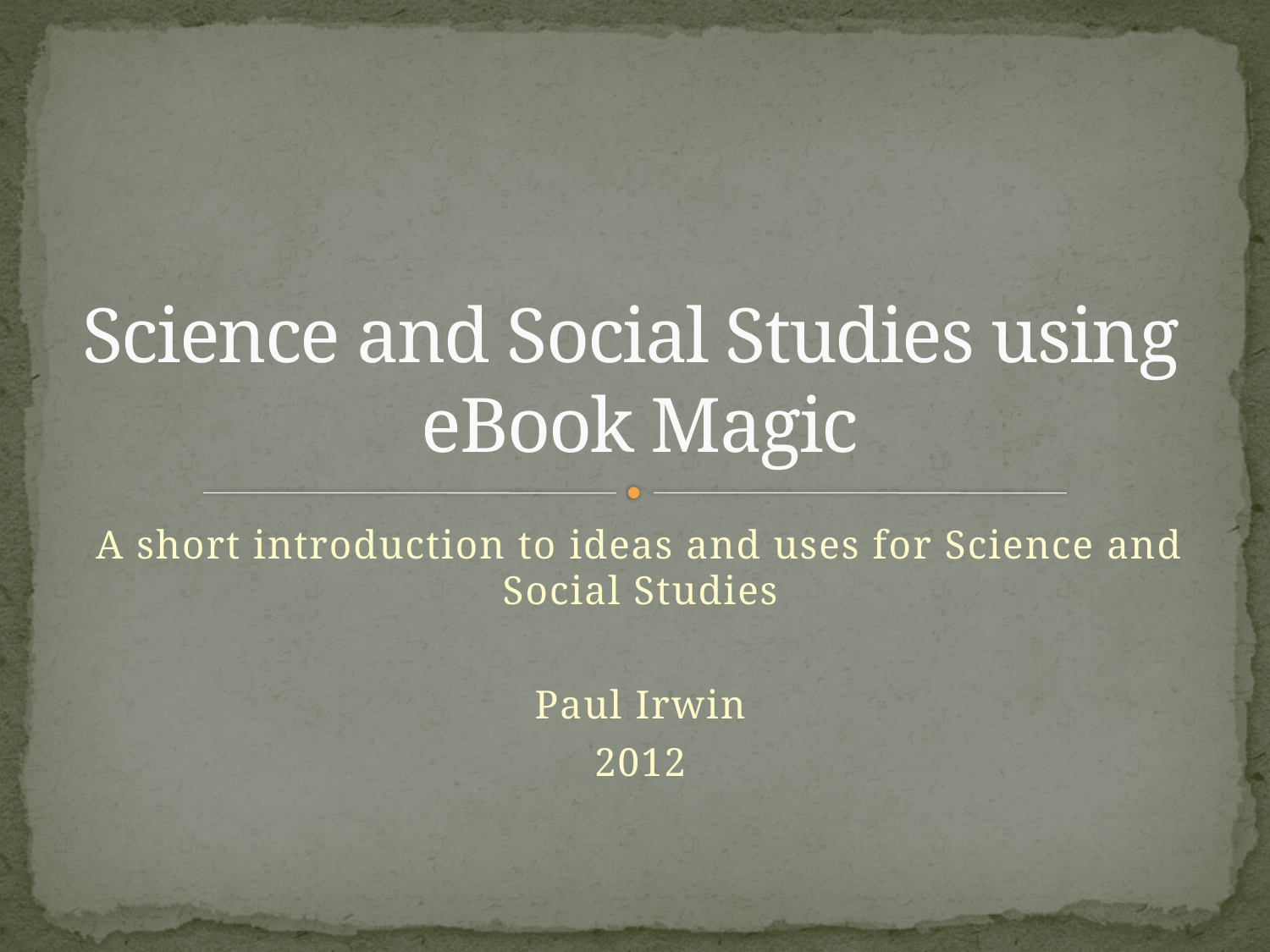

# Science and Social Studies using eBook Magic
A short introduction to ideas and uses for Science and Social Studies

Paul Irwin
2012